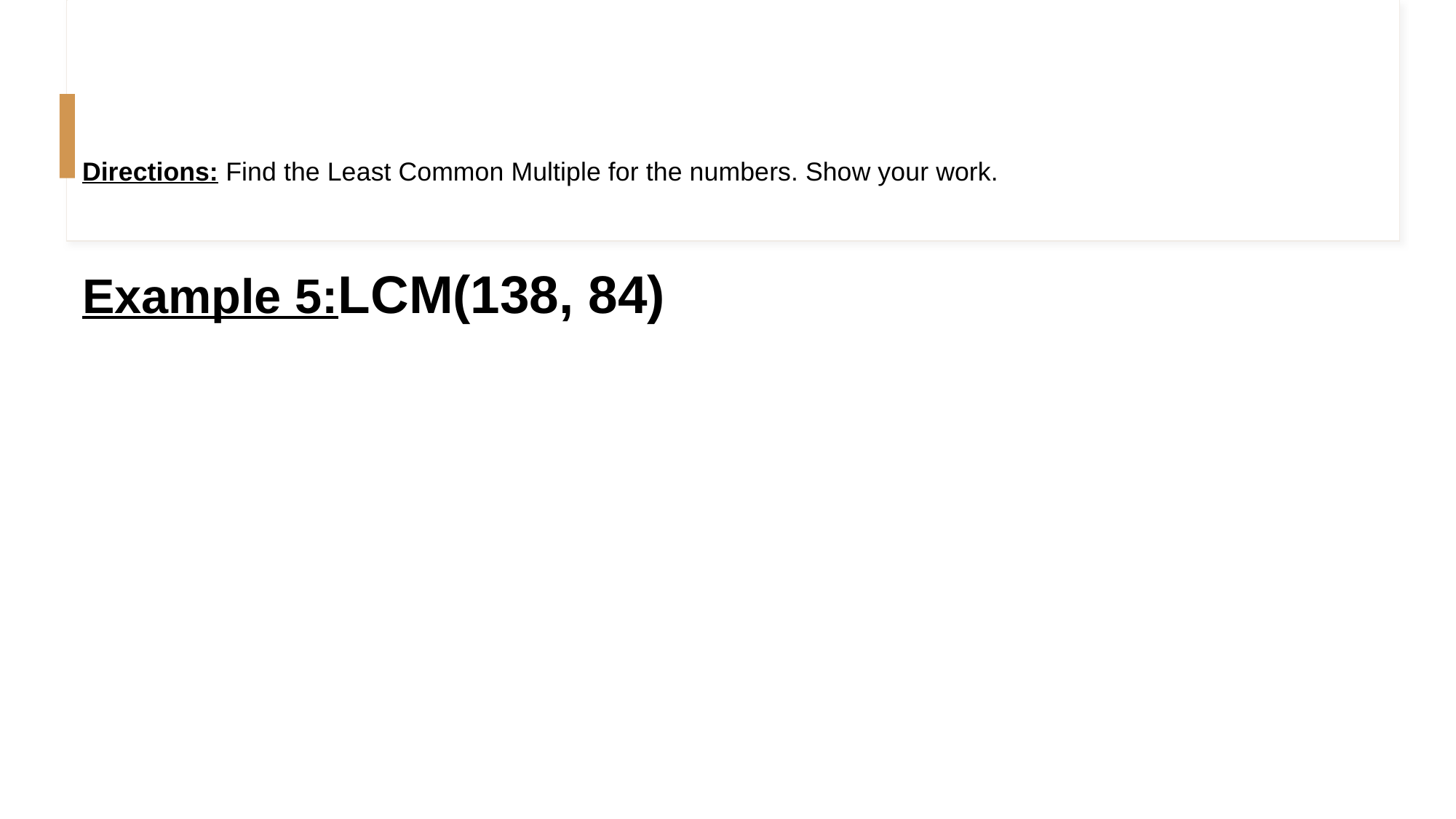

# Directions: Find the Least Common Multiple for the numbers. Show your work.
Example 5:LCM(138, 84)